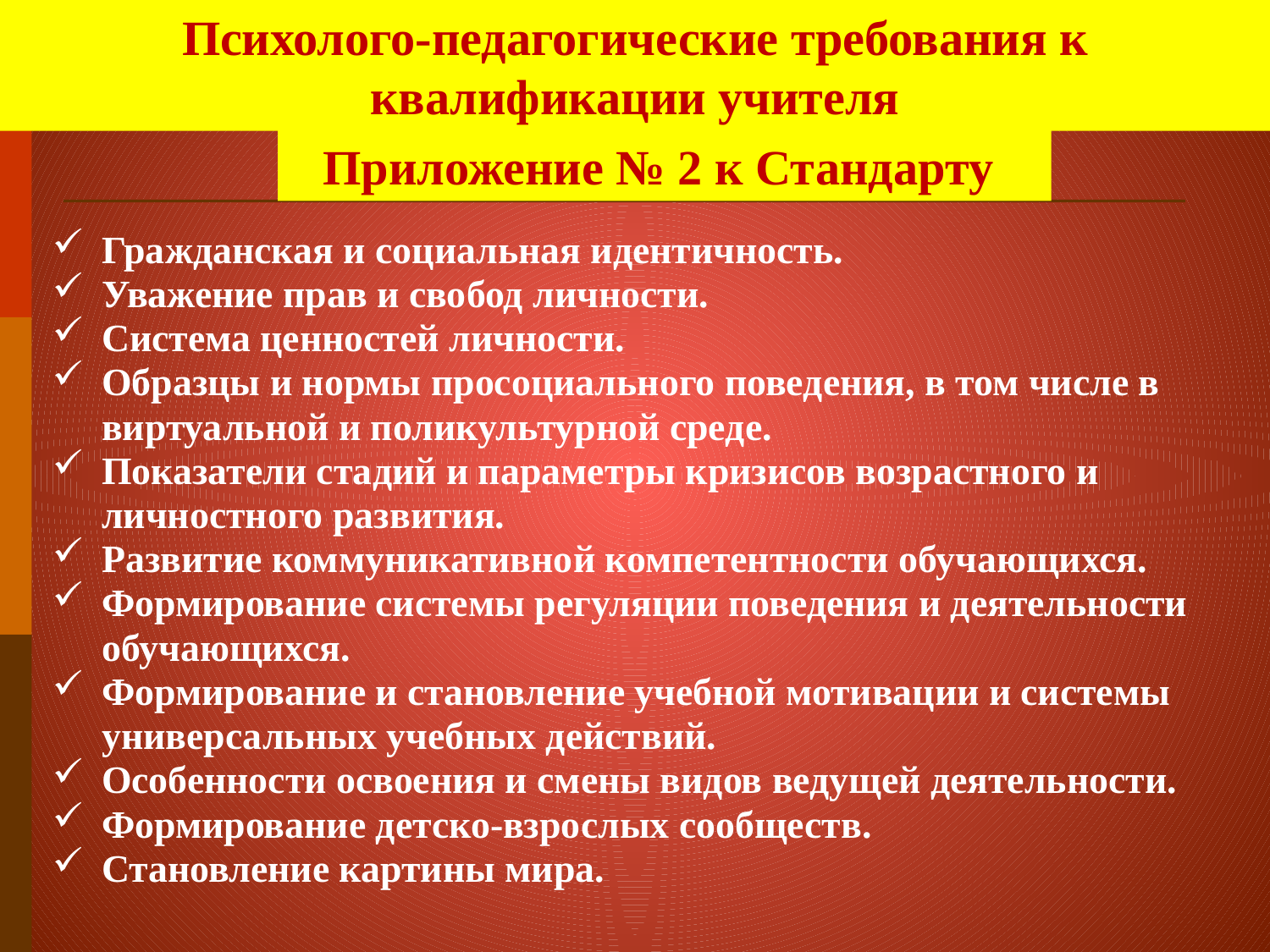

Психолого-педагогические требования к квалификации учителя
Приложение № 2 к Стандарту
Гражданская и социальная идентичность.
Уважение прав и свобод личности.
Система ценностей личности.
Образцы и нормы просоциального поведения, в том числе в виртуальной и поликультурной среде.
Показатели стадий и параметры кризисов возрастного и личностного развития.
Развитие коммуникативной компетентности обучающихся.
Формирование системы регуляции поведения и деятельности обучающихся.
Формирование и становление учебной мотивации и системы универсальных учебных действий.
Особенности освоения и смены видов ведущей деятельности.
Формирование детско-взрослых сообществ.
Становление картины мира.